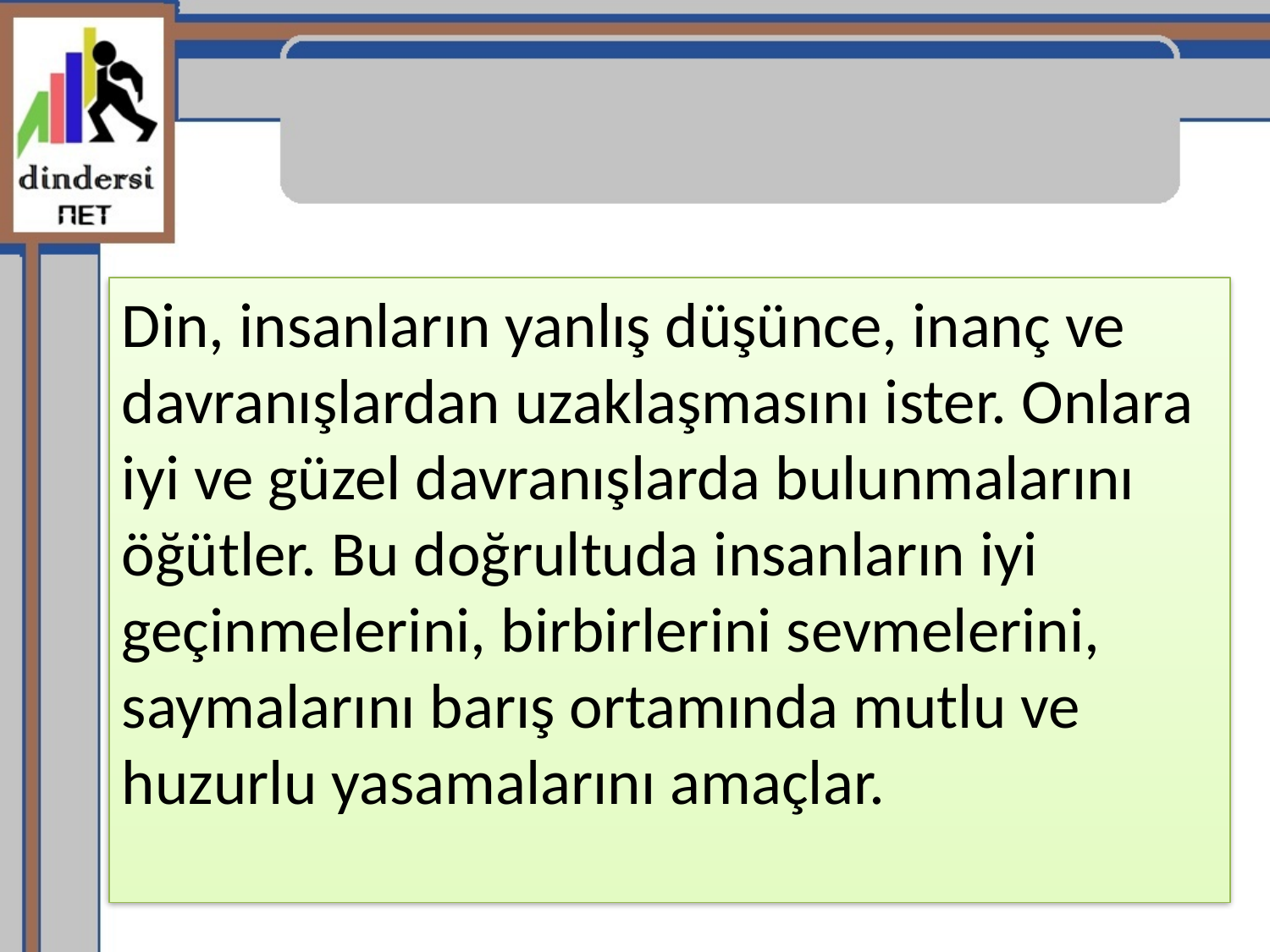

Din, insanların yanlış düşünce, inanç ve davranışlardan uzaklaşmasını ister. Onlara iyi ve güzel davranışlarda bulunmalarını öğütler. Bu doğrultuda insanların iyi geçinmelerini, birbirlerini sevmelerini, saymalarını barış ortamında mutlu ve huzurlu yasamalarını amaçlar.